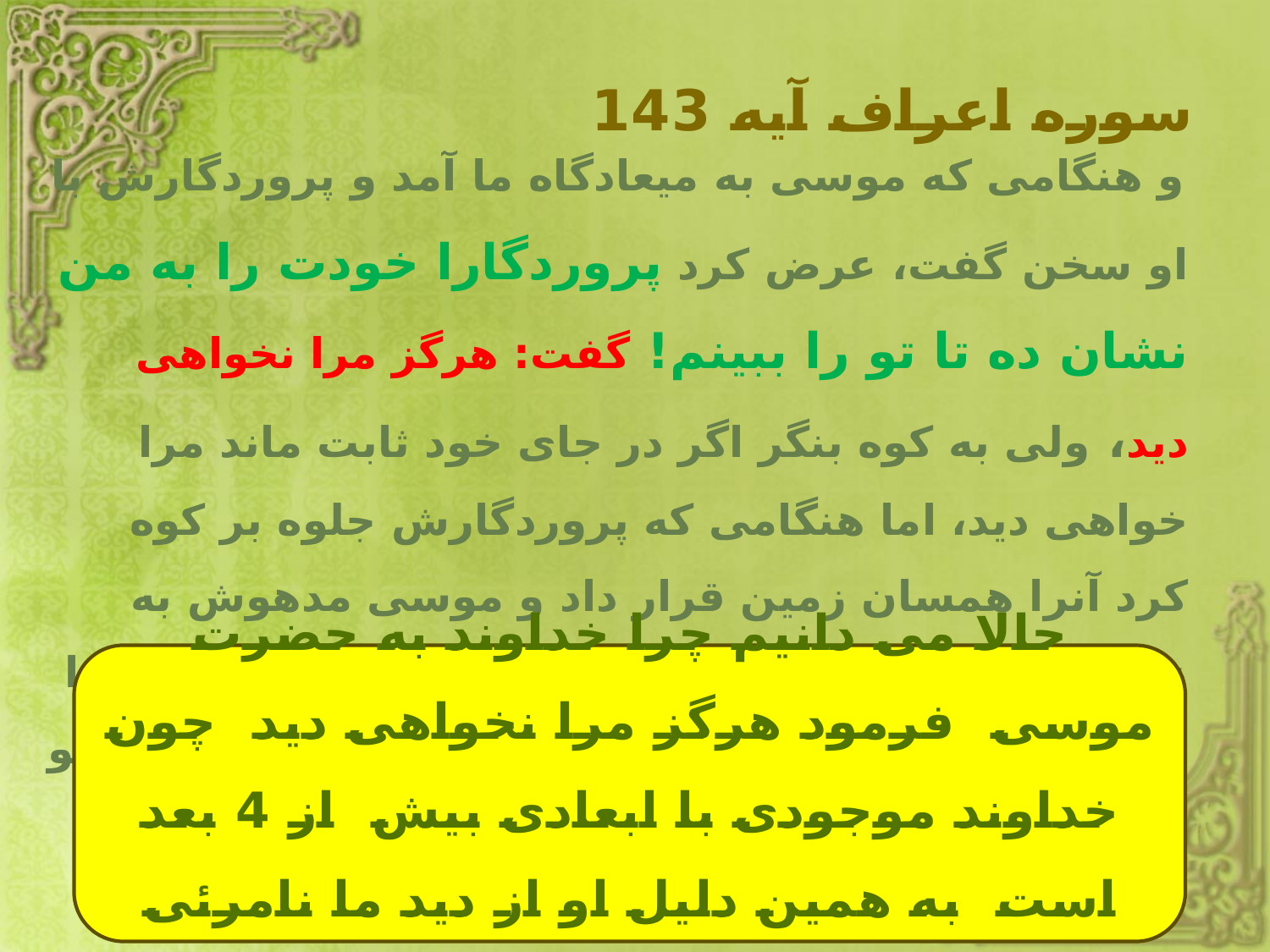

# سوره اعراف آیه 143
   و هنگامى كه موسى به ميعادگاه ما آمد و پروردگارش با او سخن گفت، عرض كرد پروردگارا خودت را به من نشان ده تا تو را ببينم! گفت: هرگز مرا نخواهى ديد، ولى به كوه بنگر اگر در جاى خود ثابت ماند مرا خواهى ديد، اما هنگامى كه پروردگارش جلوه بر كوه كرد آنرا همسان زمين قرار داد و موسى مدهوش به زمين افتاد، موقعى كه به هوش آمد عرض كرد: خداوندا منزهى تو (از اينكه قابل مشاهده باشى) من به سوى تو بازگشتم و من نخستين مؤ منانم.(143)
حالا می دانیم چرا خداوند به حضرت موسی  فرمود هرگز مرا نخواهی دید  چون خداوند موجودی با ابعادی بیش  از 4 بعد است  به همین دلیل او از دید ما نامرئی است